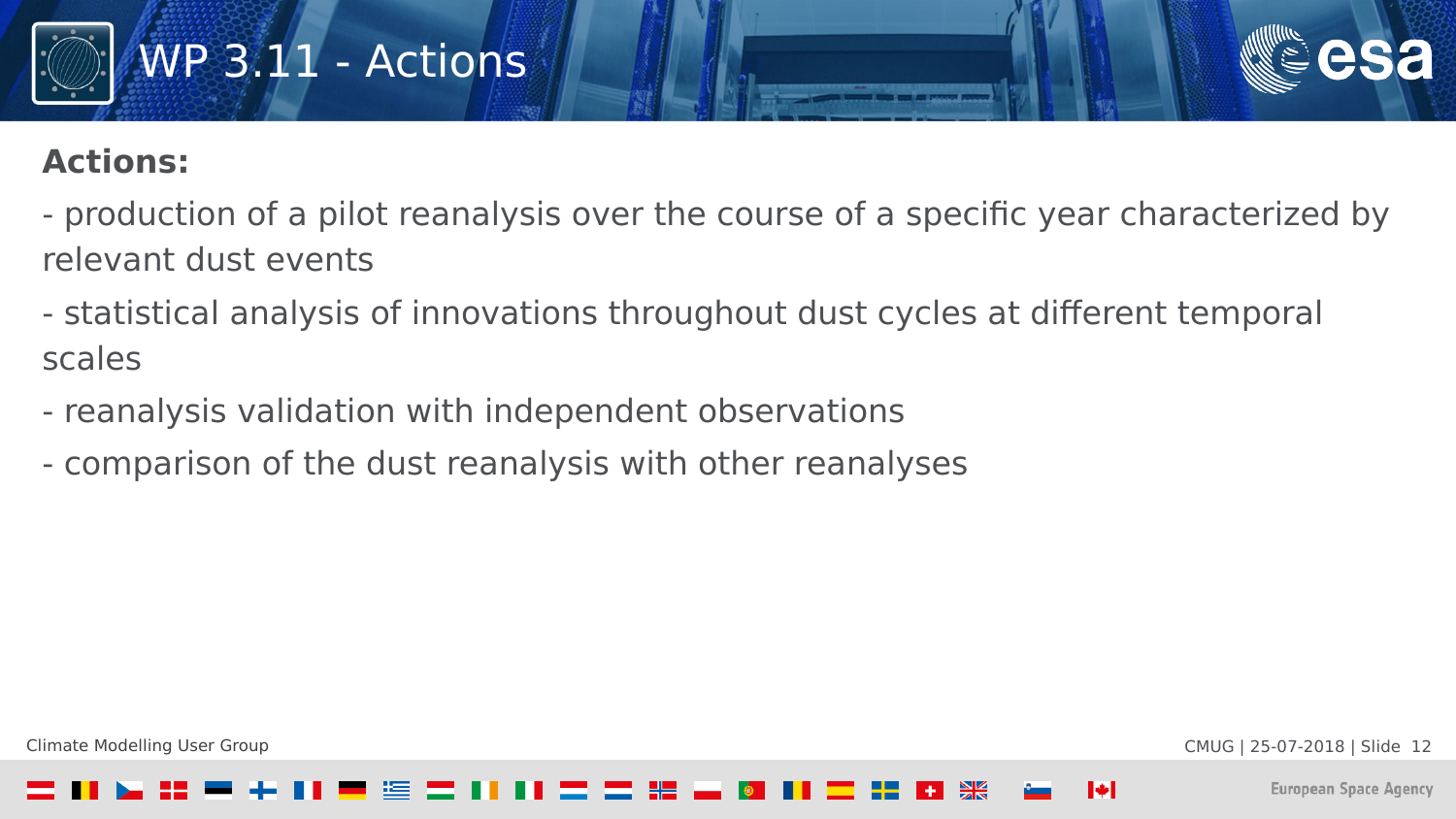

# WP 3.11 - Actions
Actions:
- production of a pilot reanalysis over the course of a specific year characterized by relevant dust events
- statistical analysis of innovations throughout dust cycles at different temporal scales
- reanalysis validation with independent observations
- comparison of the dust reanalysis with other reanalyses